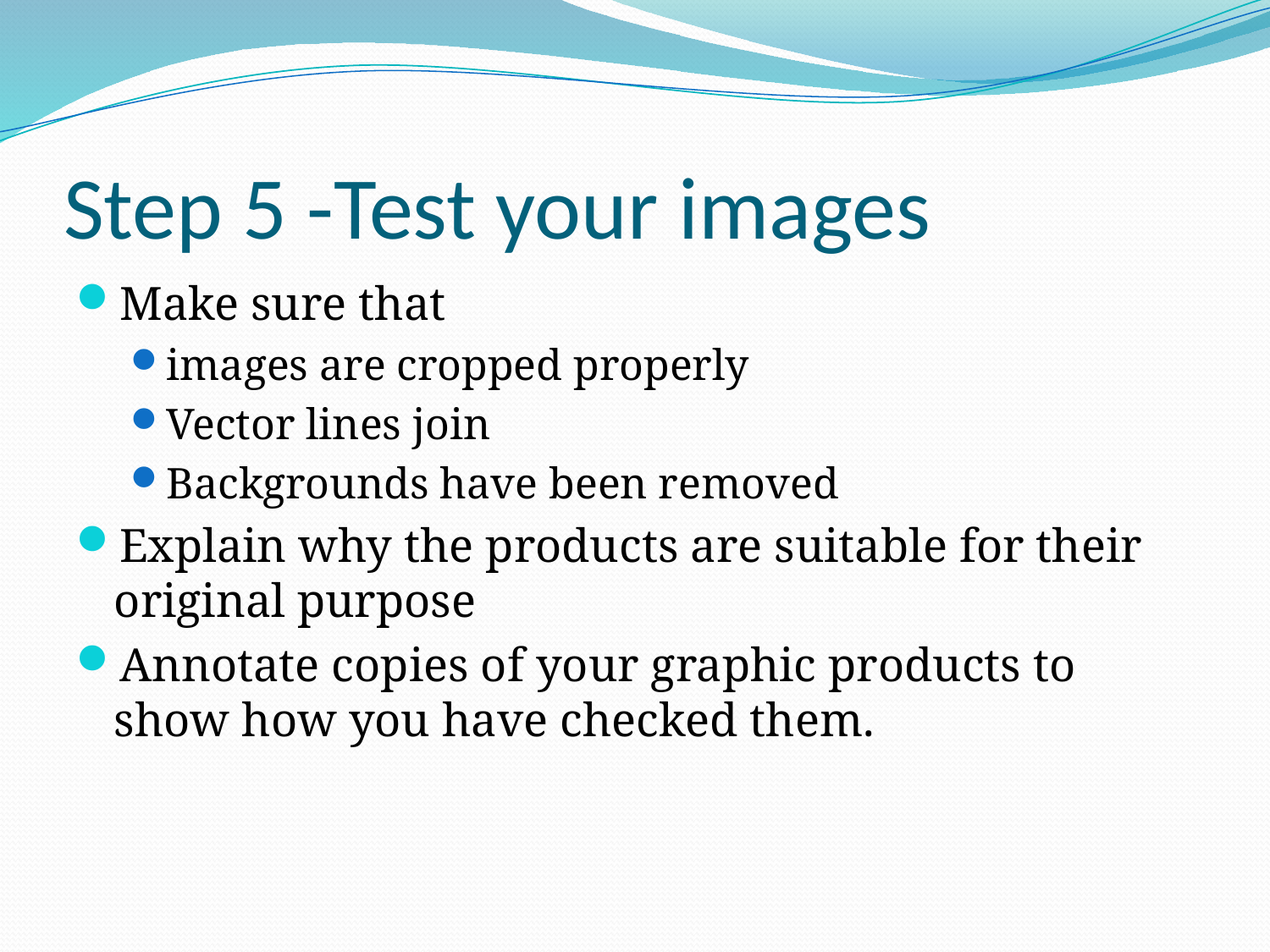

# Step 5 -Test your images
Make sure that
images are cropped properly
Vector lines join
Backgrounds have been removed
Explain why the products are suitable for their original purpose
Annotate copies of your graphic products to show how you have checked them.